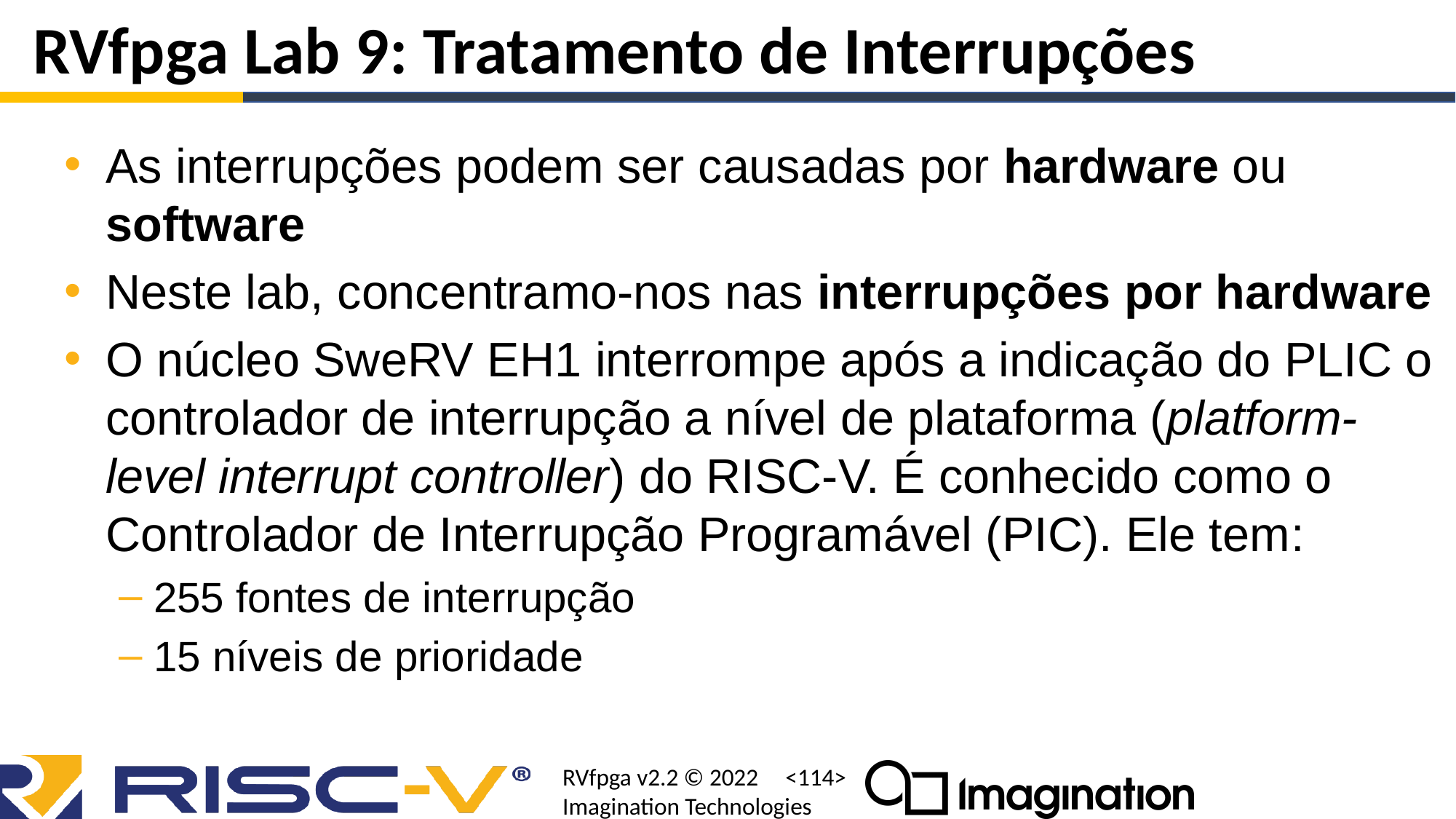

# RVfpga Lab 9: Tratamento de Interrupções
As interrupções podem ser causadas por hardware ou software
Neste lab, concentramo-nos nas interrupções por hardware
O núcleo SweRV EH1 interrompe após a indicação do PLIC o controlador de interrupção a nível de plataforma (platform-level interrupt controller) do RISC-V. É conhecido como o Controlador de Interrupção Programável (PIC). Ele tem:
255 fontes de interrupção
15 níveis de prioridade